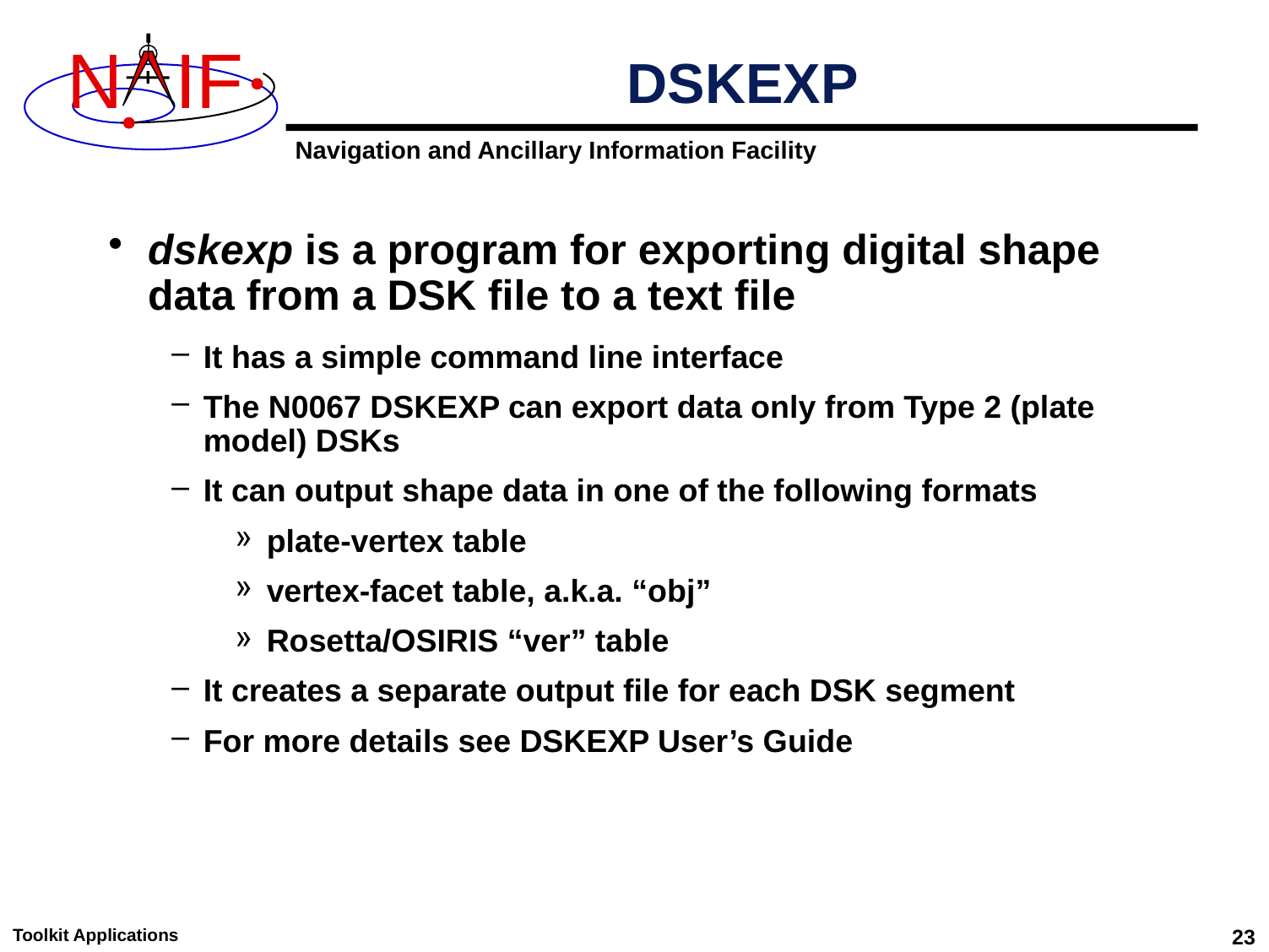

# DSKEXP
dskexp is a program for exporting digital shape data from a DSK file to a text file
It has a simple command line interface
The N0067 DSKEXP can export data only from Type 2 (plate model) DSKs
It can output shape data in one of the following formats
plate-vertex table
vertex-facet table, a.k.a. “obj”
Rosetta/OSIRIS “ver” table
It creates a separate output file for each DSK segment
For more details see DSKEXP User’s Guide
Toolkit Applications
23